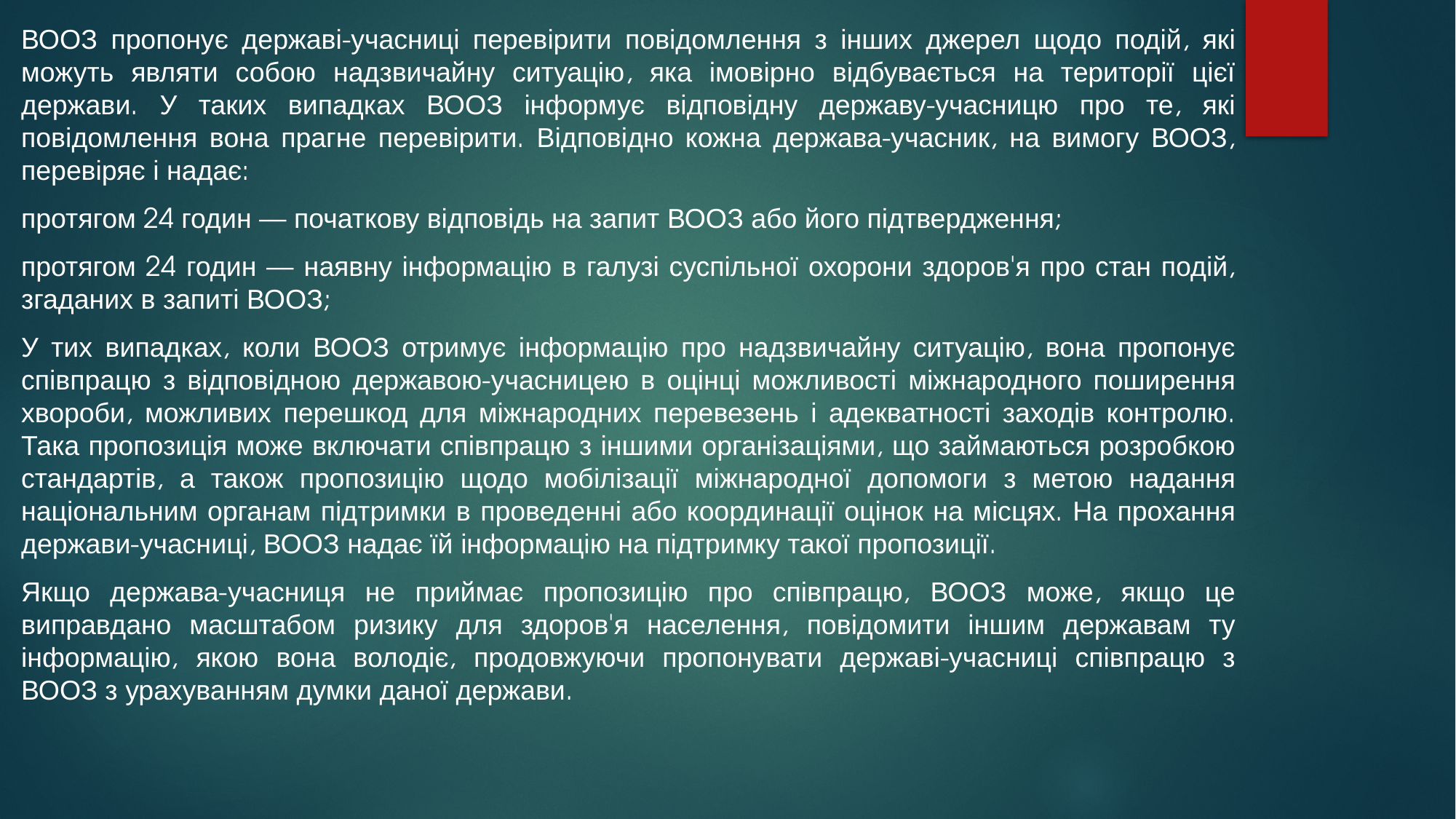

ВООЗ пропонує державі-учасниці перевірити повідомлення з інших джерел щодо подій, які можуть являти собою надзвичайну ситуацію, яка імовірно відбувається на території цієї держави. У таких випадках ВООЗ інформує відповідну державу-учасницю про те, які повідомлення вона прагне перевірити. Відповідно кожна держава-учасник, на вимогу ВООЗ, перевіряє і надає:
протягом 24 годин — початкову відповідь на запит ВООЗ або його підтвердження;
протягом 24 годин — наявну інформацію в галузі суспільної охорони здоров'я про стан подій, згаданих в запиті ВООЗ;
У тих випадках, коли ВООЗ отримує інформацію про надзвичайну ситуацію, вона пропонує співпрацю з відповідною державою-учасницею в оцінці можливості міжнародного поширення хвороби, можливих перешкод для міжнародних перевезень і адекватності заходів контролю. Така пропозиція може включати співпрацю з іншими організаціями, що займаються розробкою стандартів, а також пропозицію щодо мобілізації міжнародної допомоги з метою надання національним органам підтримки в проведенні або координації оцінок на місцях. На прохання держави-учасниці, ВООЗ надає їй інформацію на підтримку такої пропозиції.
Якщо держава-учасниця не приймає пропозицію про співпрацю, ВООЗ може, якщо це виправдано масштабом ризику для здоров'я населення, повідомити іншим державам ту інформацію, якою вона володіє, продовжуючи пропонувати державі-учасниці співпрацю з ВООЗ з урахуванням думки даної держави.